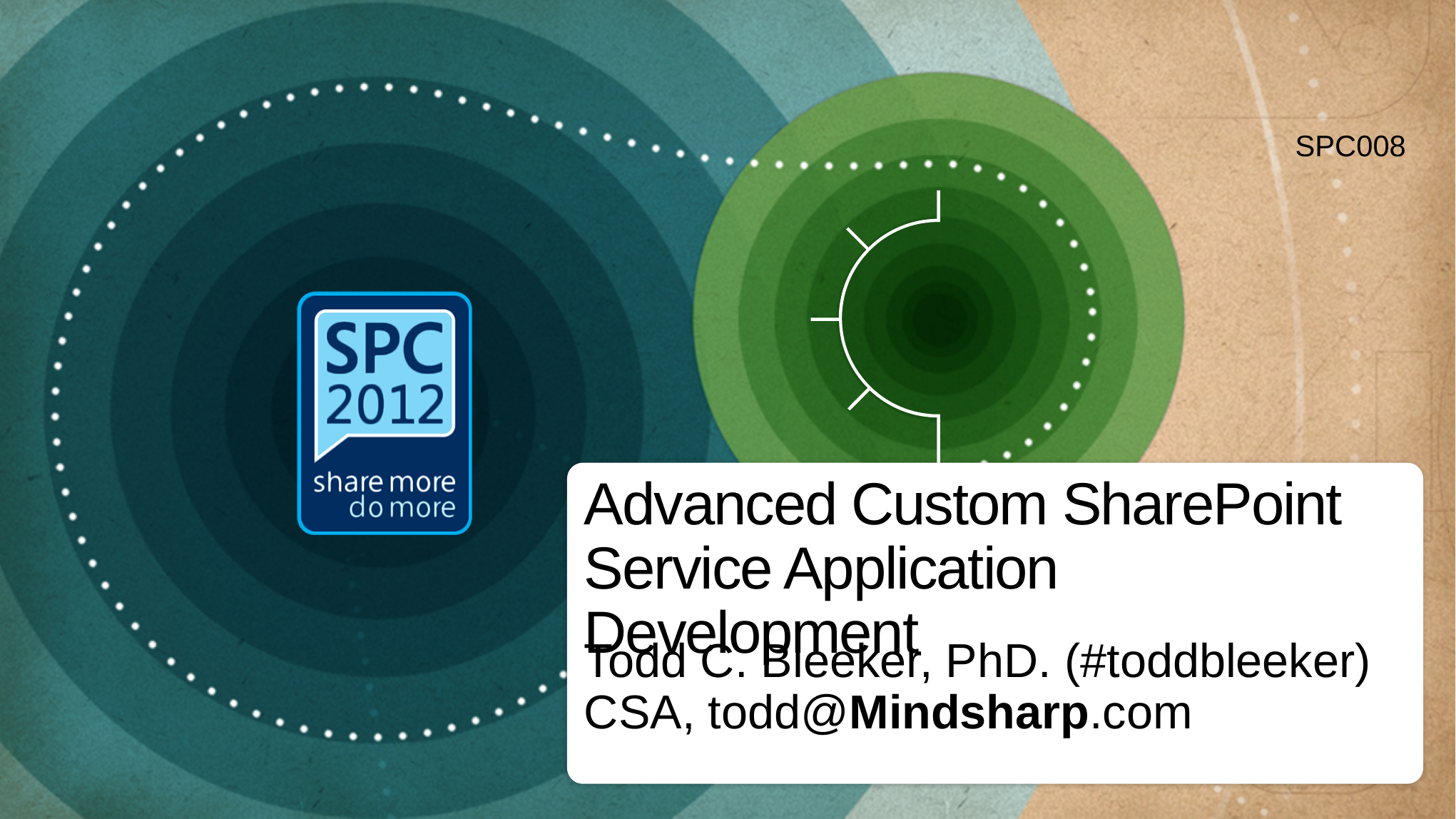

SPC008
# Advanced Custom SharePoint Service Application Development
Todd C. Bleeker, PhD. (#toddbleeker)
CSA, todd@Mindsharp.com